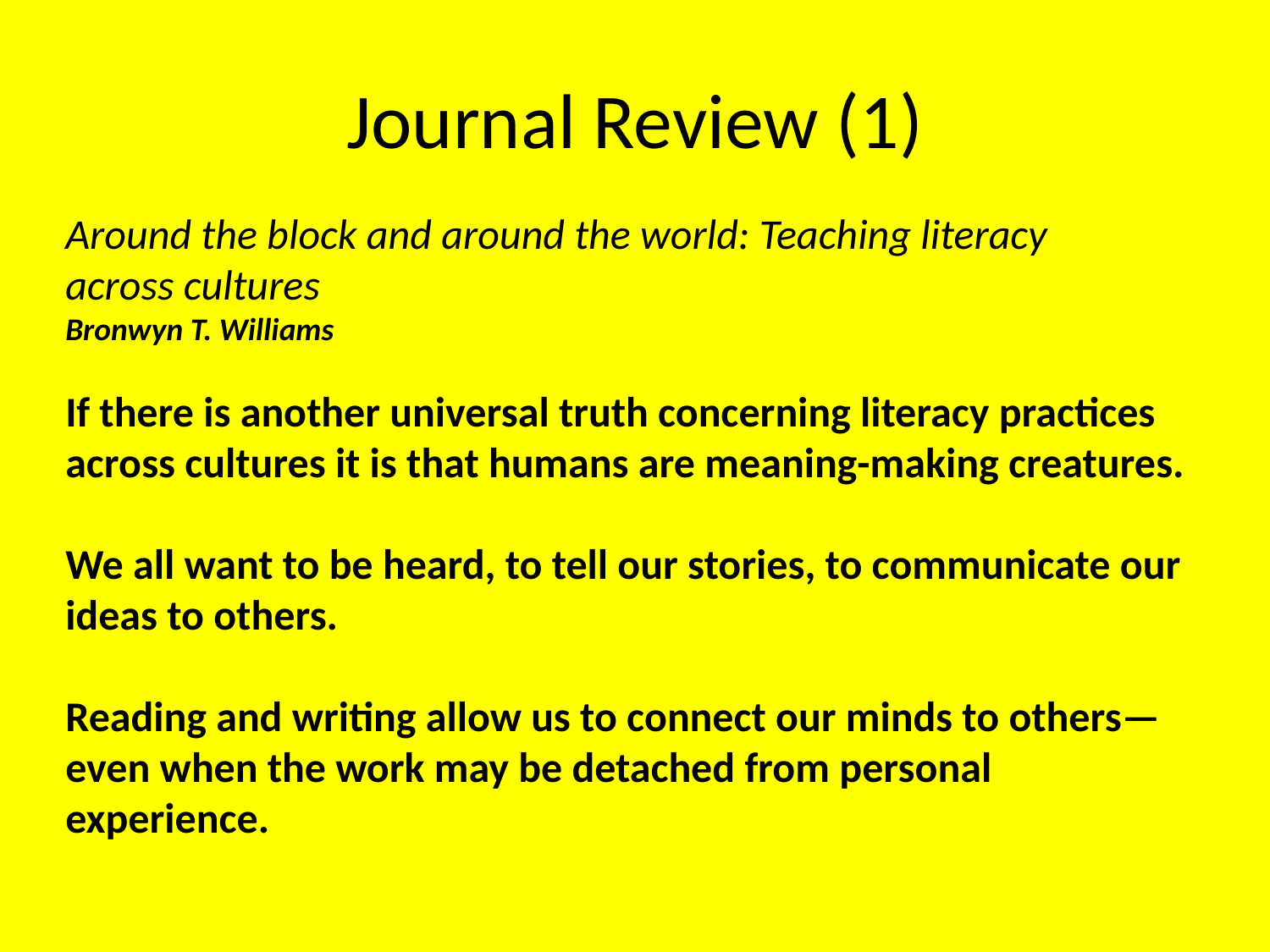

# Journal Review (1)
Around the block and around the world: Teaching literacy
across cultures
Bronwyn T. Williams

If there is another universal truth concerning literacy practices across cultures it is that humans are meaning-making creatures.

We all want to be heard, to tell our stories, to communicate our ideas to others.

Reading and writing allow us to connect our minds to others—even when the work may be detached from personal experience.